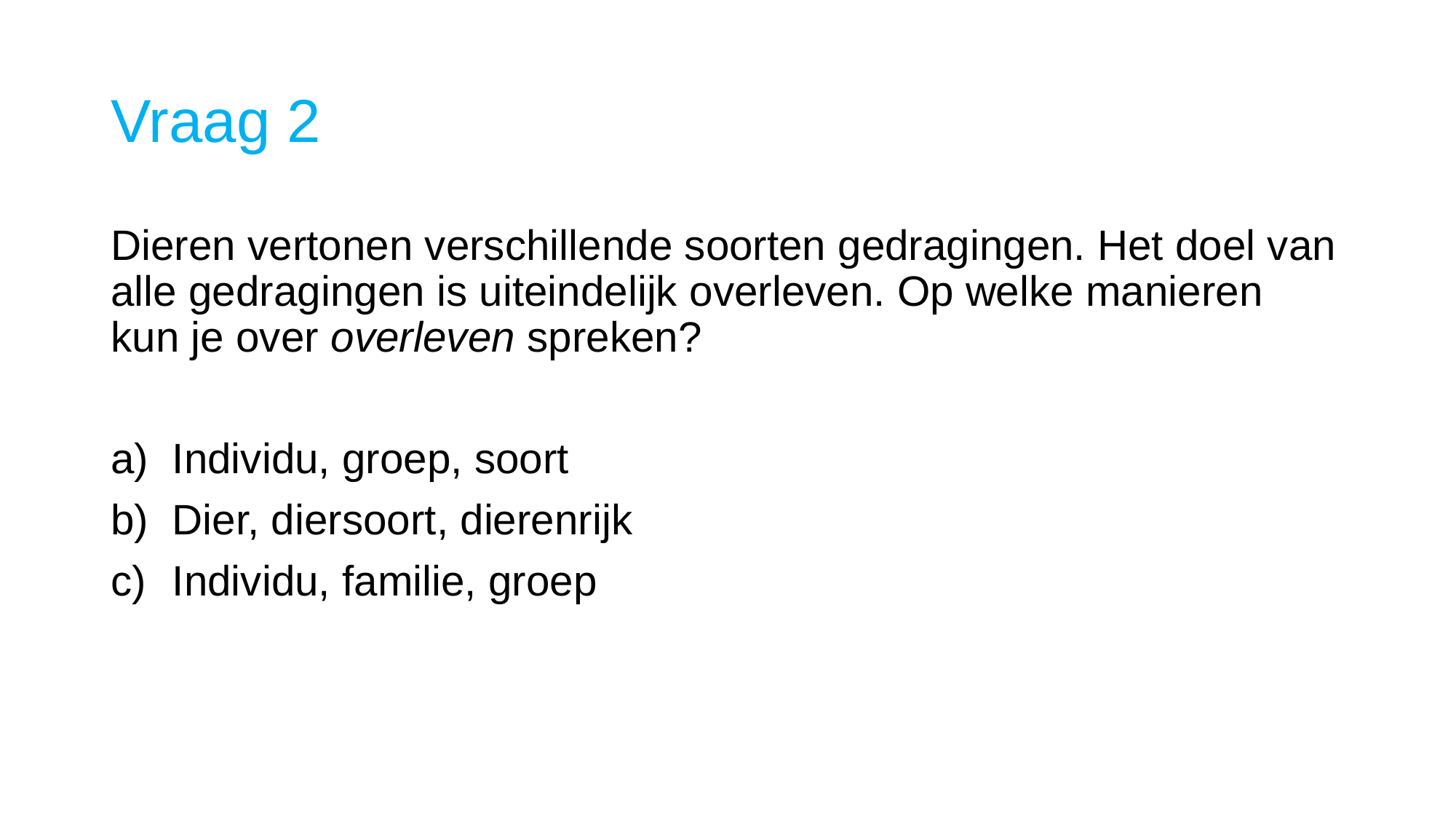

# Vraag 2
Dieren vertonen verschillende soorten gedragingen. Het doel van alle gedragingen is uiteindelijk overleven. Op welke manieren kun je over overleven spreken?

Individu, groep, soort
Dier, diersoort, dierenrijk
Individu, familie, groep